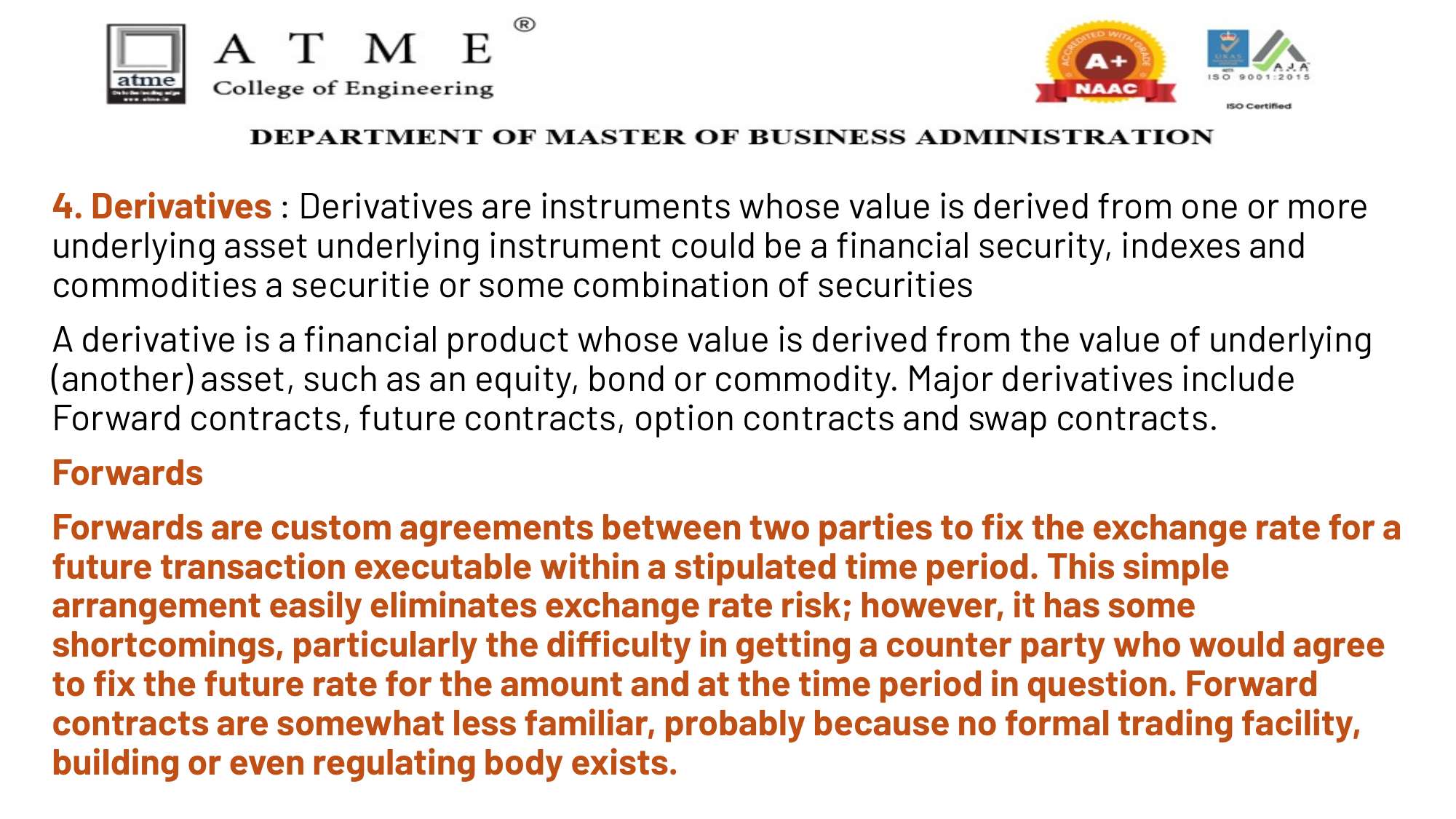

4. Derivatives : Derivatives are instruments whose value is derived from one or more underlying asset underlying instrument could be a financial security, indexes and commodities a securitie or some combination of securities
A derivative is a financial product whose value is derived from the value of underlying (another) asset, such as an equity, bond or commodity. Major derivatives include Forward contracts, future contracts, option contracts and swap contracts.
Forwards
Forwards are custom agreements between two parties to fix the exchange rate for a future transaction executable within a stipulated time period. This simple arrangement easily eliminates exchange rate risk; however, it has some shortcomings, particularly the difficulty in getting a counter party who would agree to fix the future rate for the amount and at the time period in question. Forward contracts are somewhat less familiar, probably because no formal trading facility, building or even regulating body exists.